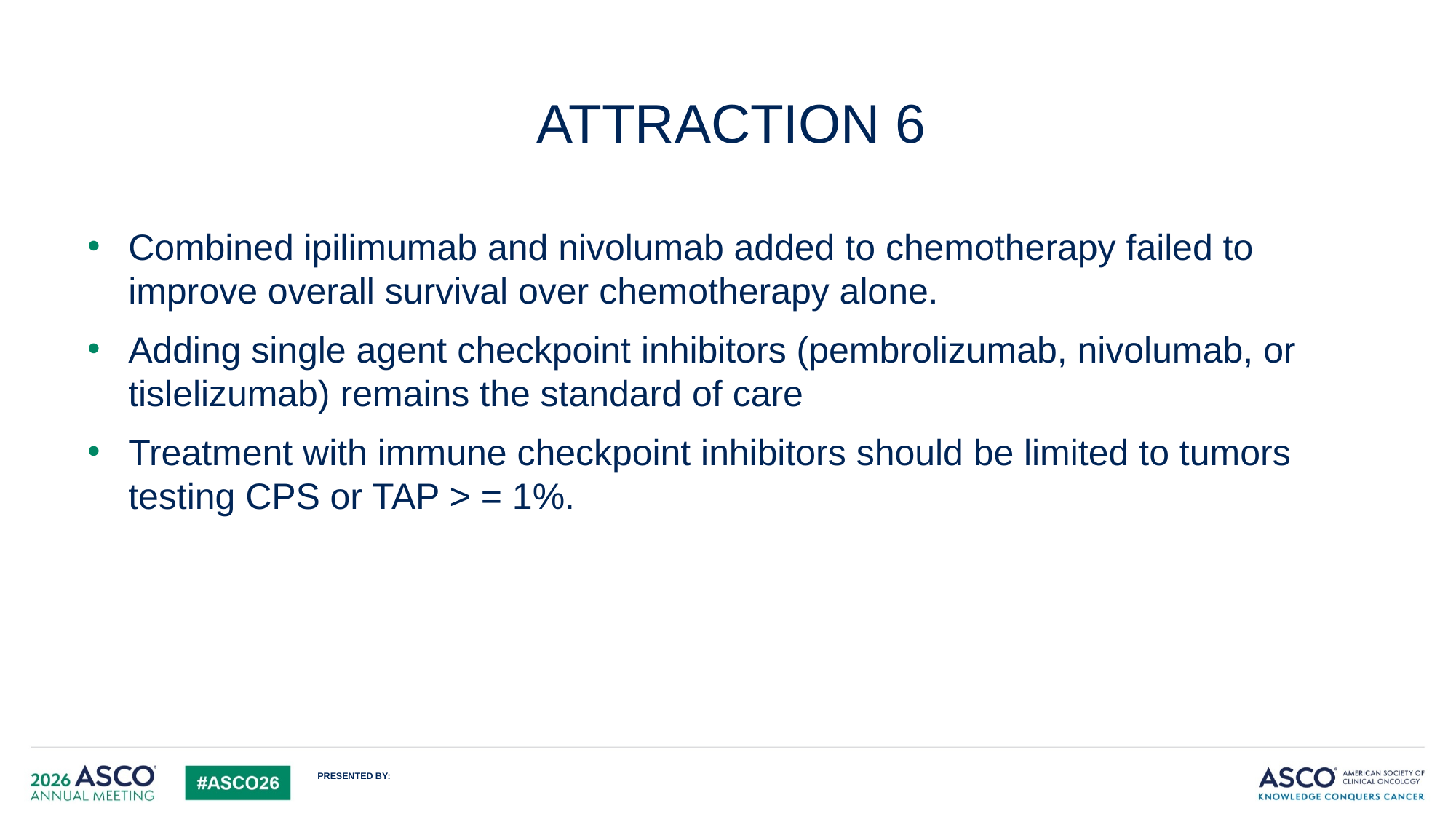

# ATTRACTION 6
Combined ipilimumab and nivolumab added to chemotherapy failed to improve overall survival over chemotherapy alone.
Adding single agent checkpoint inhibitors (pembrolizumab, nivolumab, or tislelizumab) remains the standard of care
Treatment with immune checkpoint inhibitors should be limited to tumors testing CPS or TAP > = 1%.